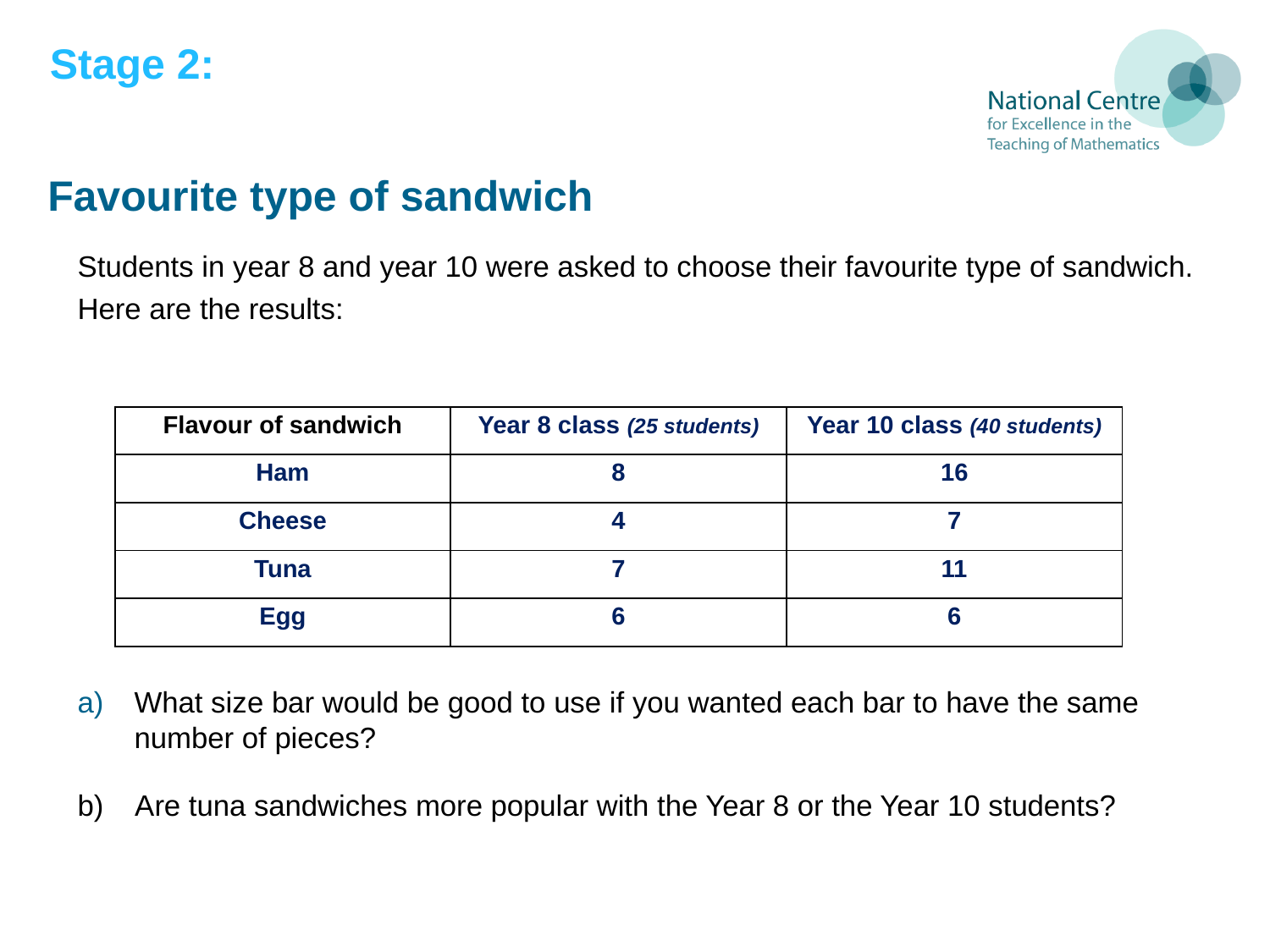

Stage 2:
# Favourite type of sandwich
Students in year 8 and year 10 were asked to choose their favourite type of sandwich.
Here are the results:

What size bar would be good to use if you wanted each bar to have the same number of pieces?

b)    Are tuna sandwiches more popular with the Year 8 or the Year 10 students?

| Flavour of sandwich | Year 8 class (25 students) | Year 10 class (40 students) |
| --- | --- | --- |
| Ham | 8 | 16 |
| Cheese | 4 | 7 |
| Tuna | 7 | 11 |
| Egg | 6 | 6 |